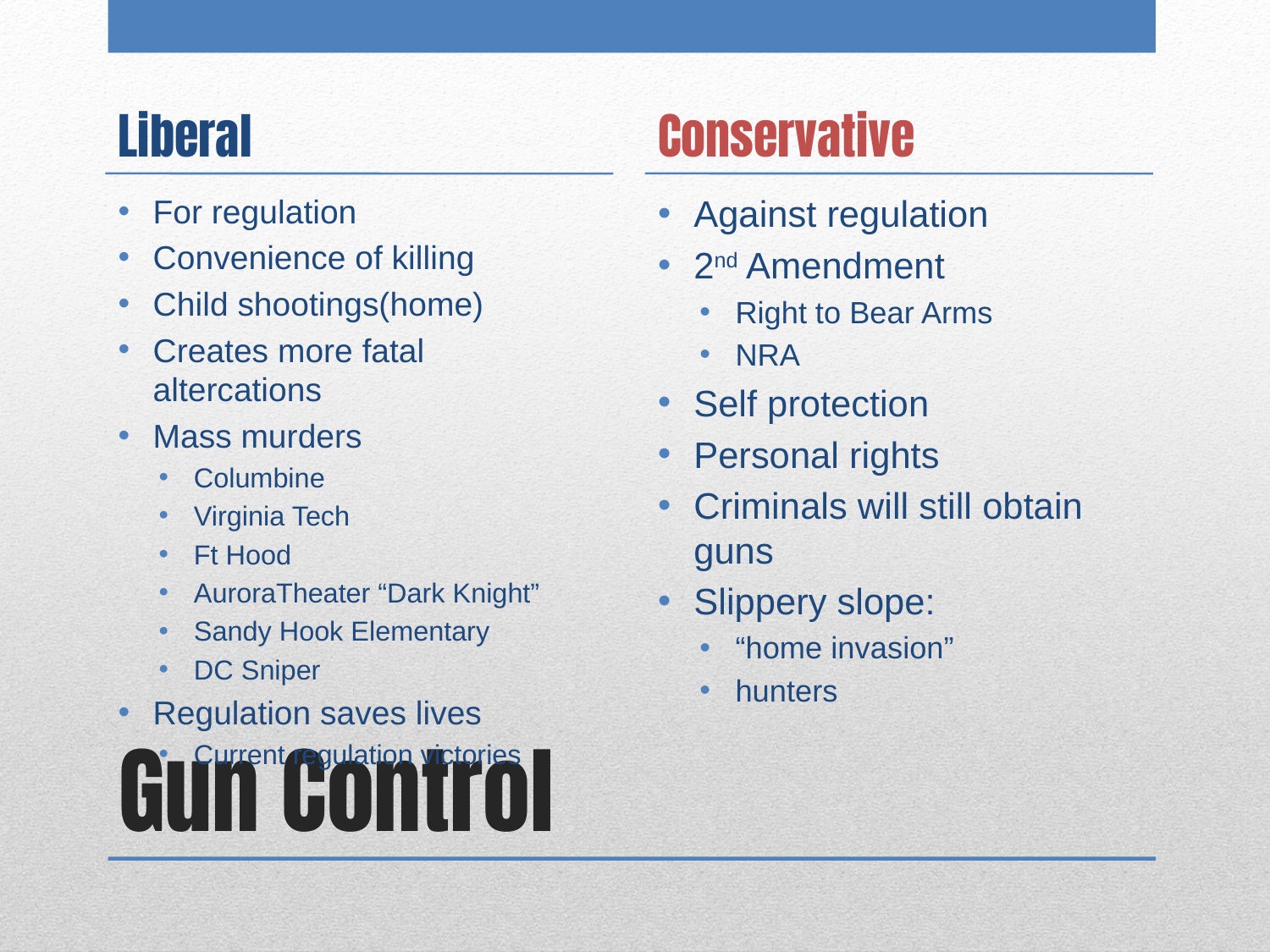

Liberal
Conservative
For regulation
Convenience of killing
Child shootings(home)
Creates more fatal altercations
Mass murders
Columbine
Virginia Tech
Ft Hood
AuroraTheater “Dark Knight”
Sandy Hook Elementary
DC Sniper
Regulation saves lives
Current regulation victories
Against regulation
2nd Amendment
Right to Bear Arms
NRA
Self protection
Personal rights
Criminals will still obtain guns
Slippery slope:
“home invasion”
hunters

# Gun Control